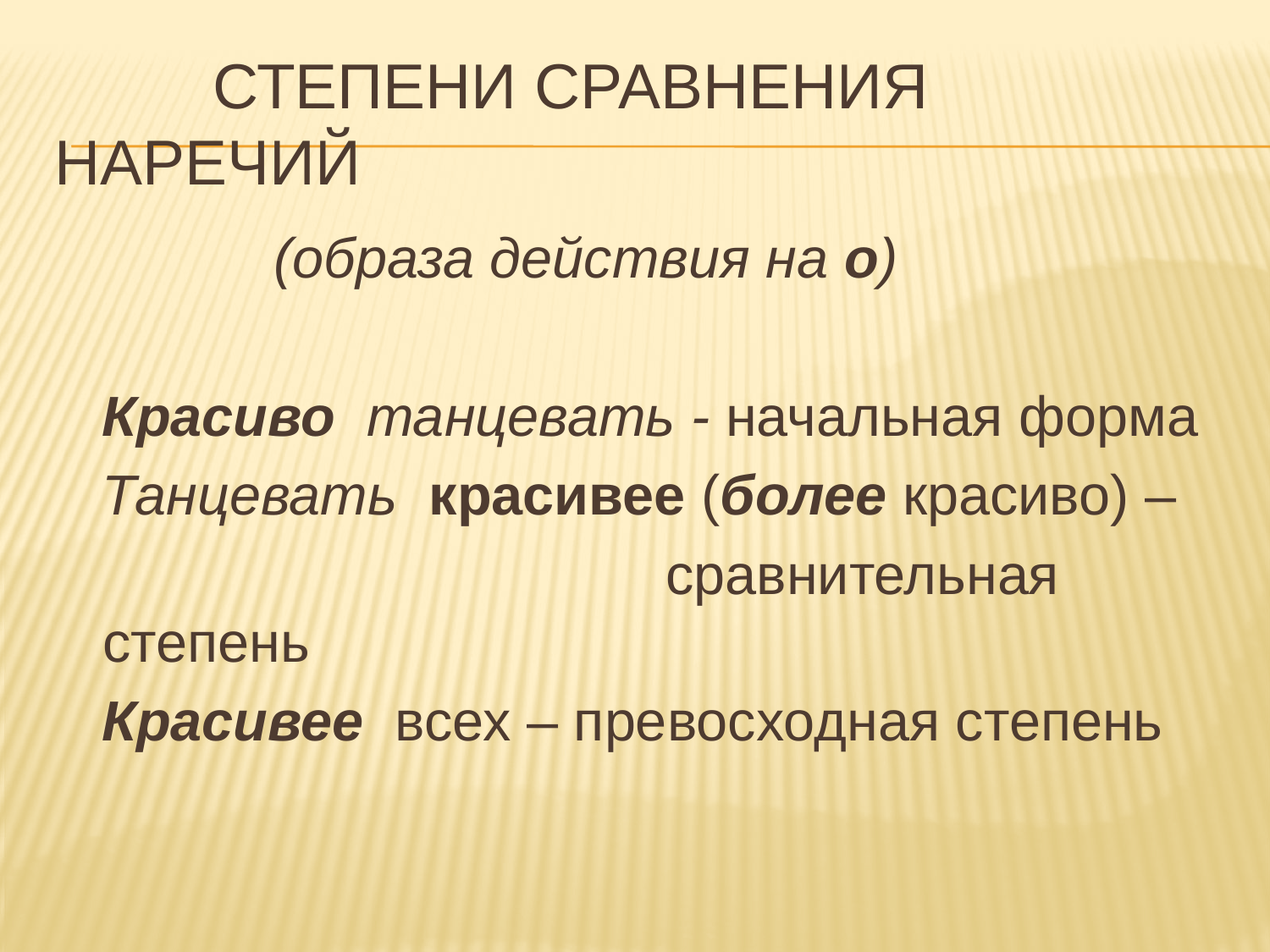

# Степени сравнения наречий
              (образа действия на о)

   Красиво  танцевать - начальная форма
   Танцевать  красивее (более красиво) –
                                       сравнительная степень
   Красивее  всех – превосходная степень